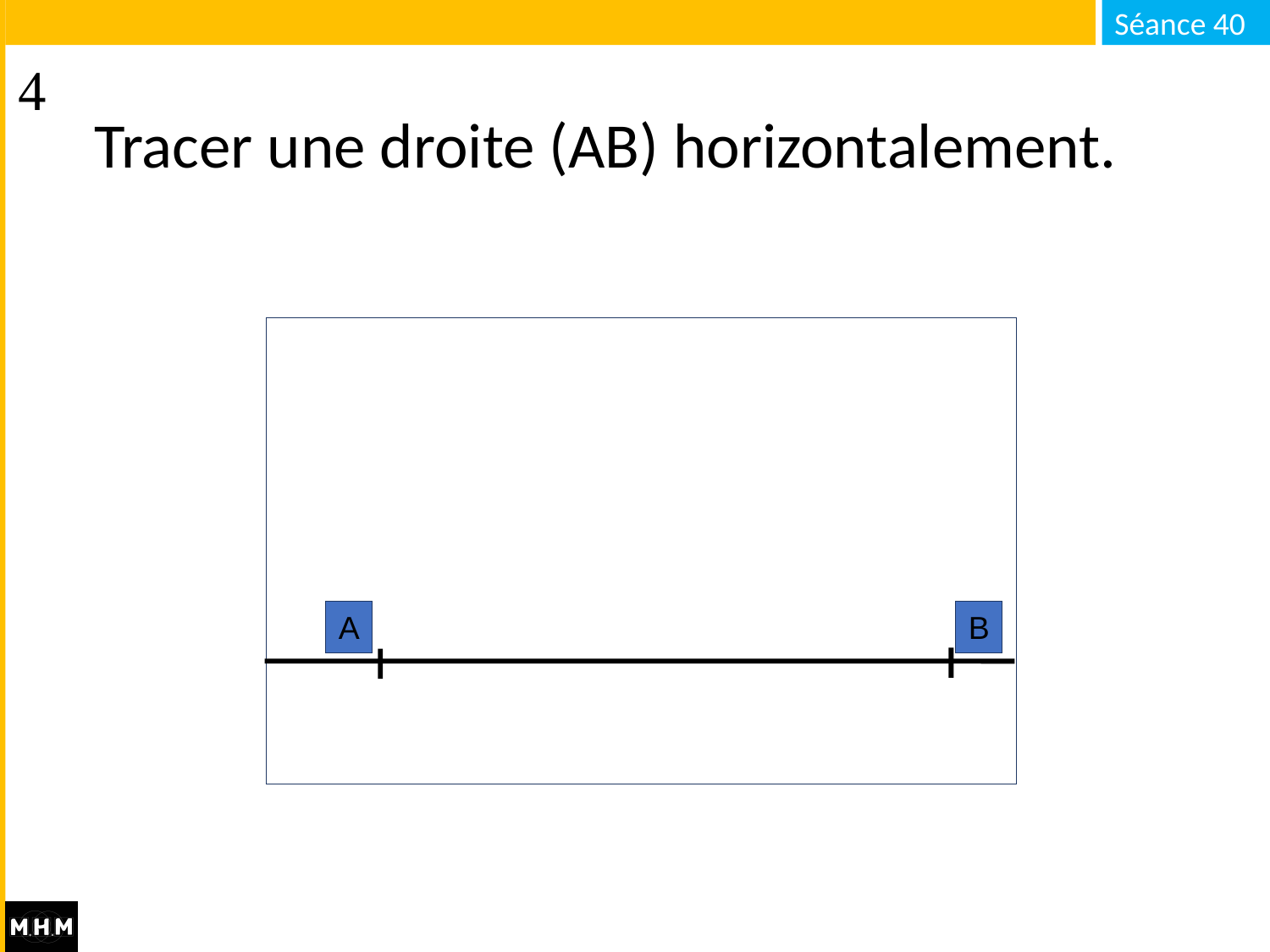

Tracer une droite (AB) horizontalement.

B
A